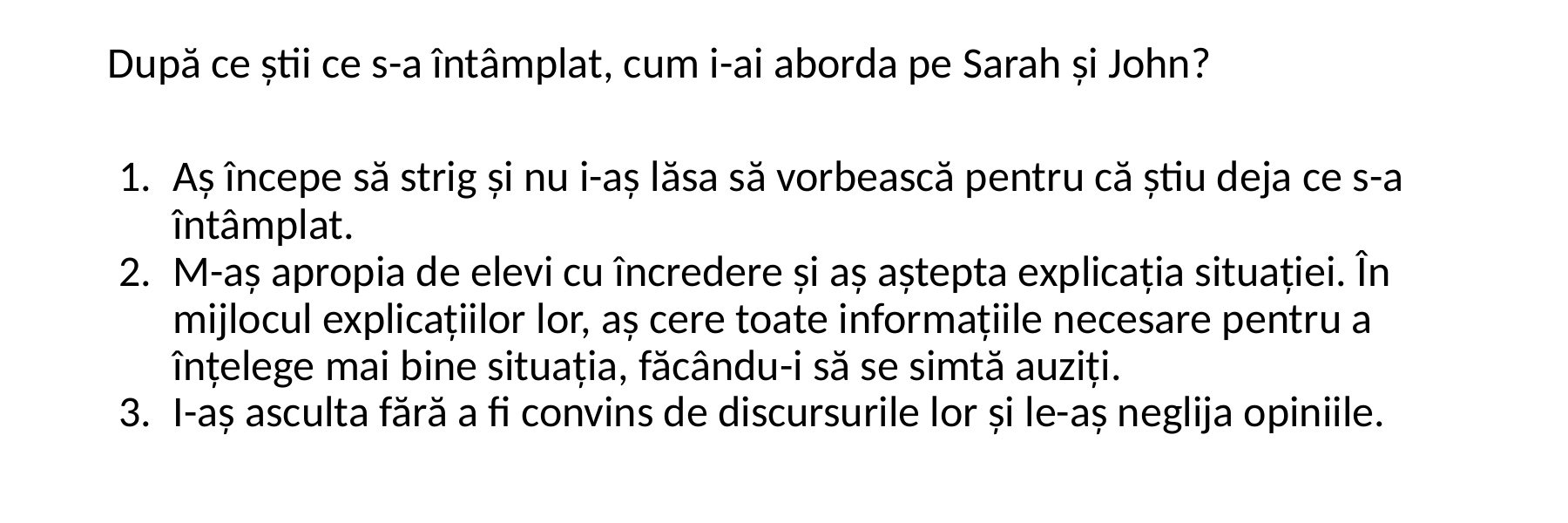

După ce știi ce s-a întâmplat, cum i-ai aborda pe Sarah și John?

Aș începe să strig și nu i-aș lăsa să vorbească pentru că știu deja ce s-a întâmplat.
M-aș apropia de elevi cu încredere și aș aștepta explicația situației. În mijlocul explicațiilor lor, aș cere toate informațiile necesare pentru a înțelege mai bine situația, făcându-i să se simtă auziți.
I-aș asculta fără a fi convins de discursurile lor și le-aș neglija opiniile.